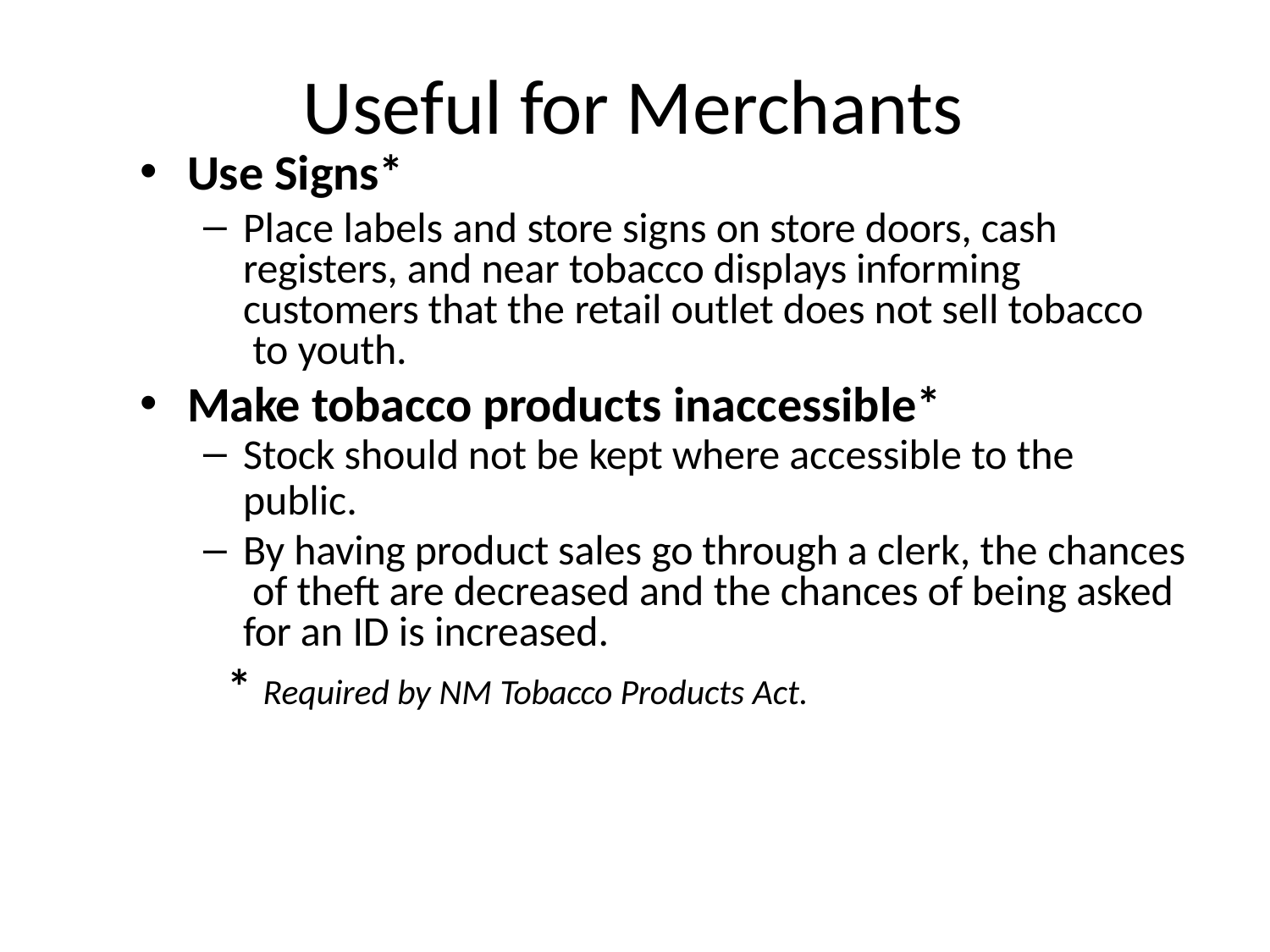

# Useful for Merchants
Use Signs*
Place labels and store signs on store doors, cash  registers, and near tobacco displays informing  customers that the retail outlet does not sell tobacco  to youth.
Make tobacco products inaccessible*
Stock should not be kept where accessible to the
public.
By having product sales go through a clerk, the chances  of theft are decreased and the chances of being asked  for an ID is increased.
* Required by NM Tobacco Products Act.
41